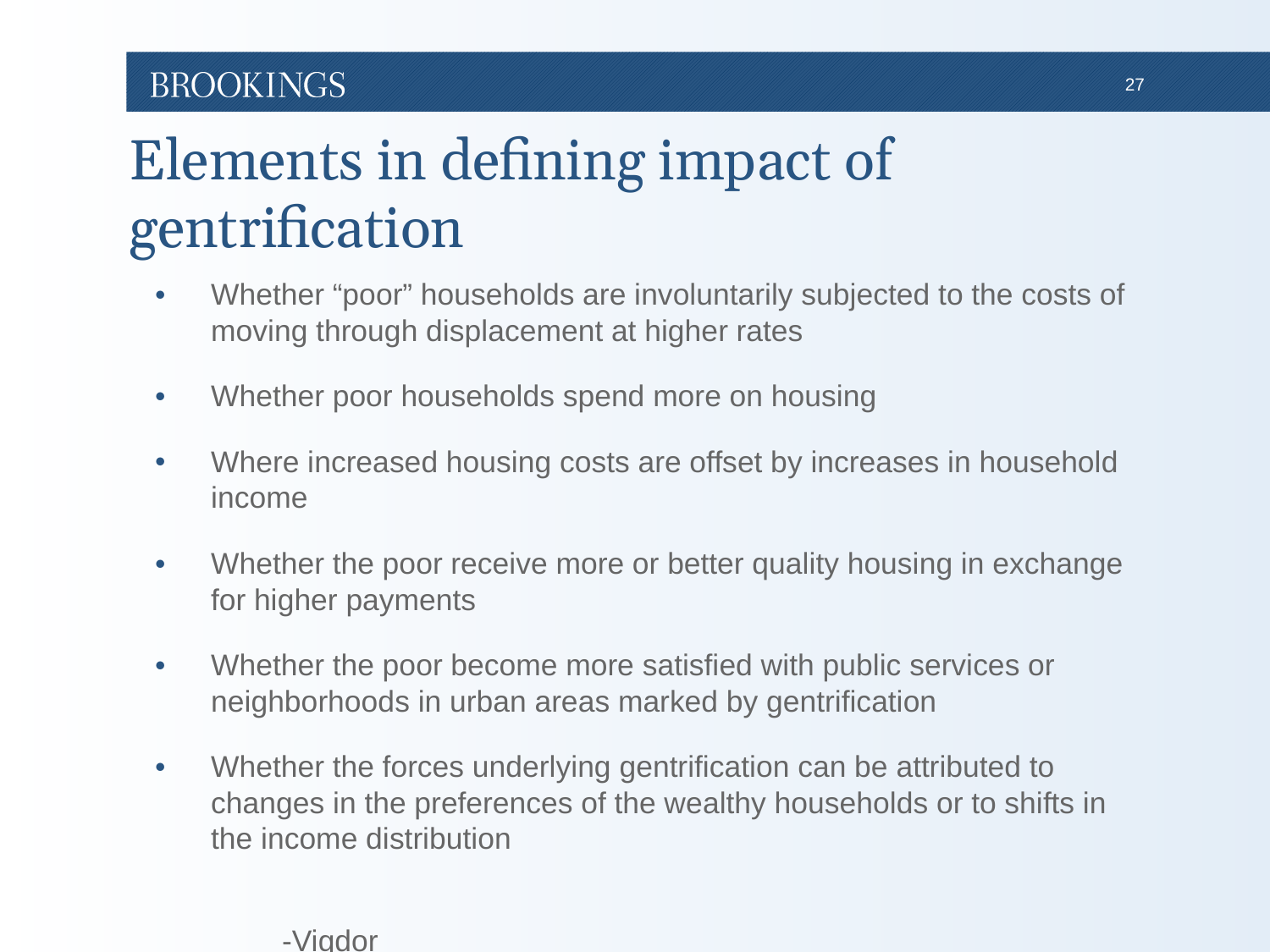

# Elements in defining impact of gentrification
Whether “poor” households are involuntarily subjected to the costs of moving through displacement at higher rates
Whether poor households spend more on housing
Where increased housing costs are offset by increases in household income
Whether the poor receive more or better quality housing in exchange for higher payments
Whether the poor become more satisfied with public services or neighborhoods in urban areas marked by gentrification
Whether the forces underlying gentrification can be attributed to changes in the preferences of the wealthy households or to shifts in the income distribution
								-Vigdor